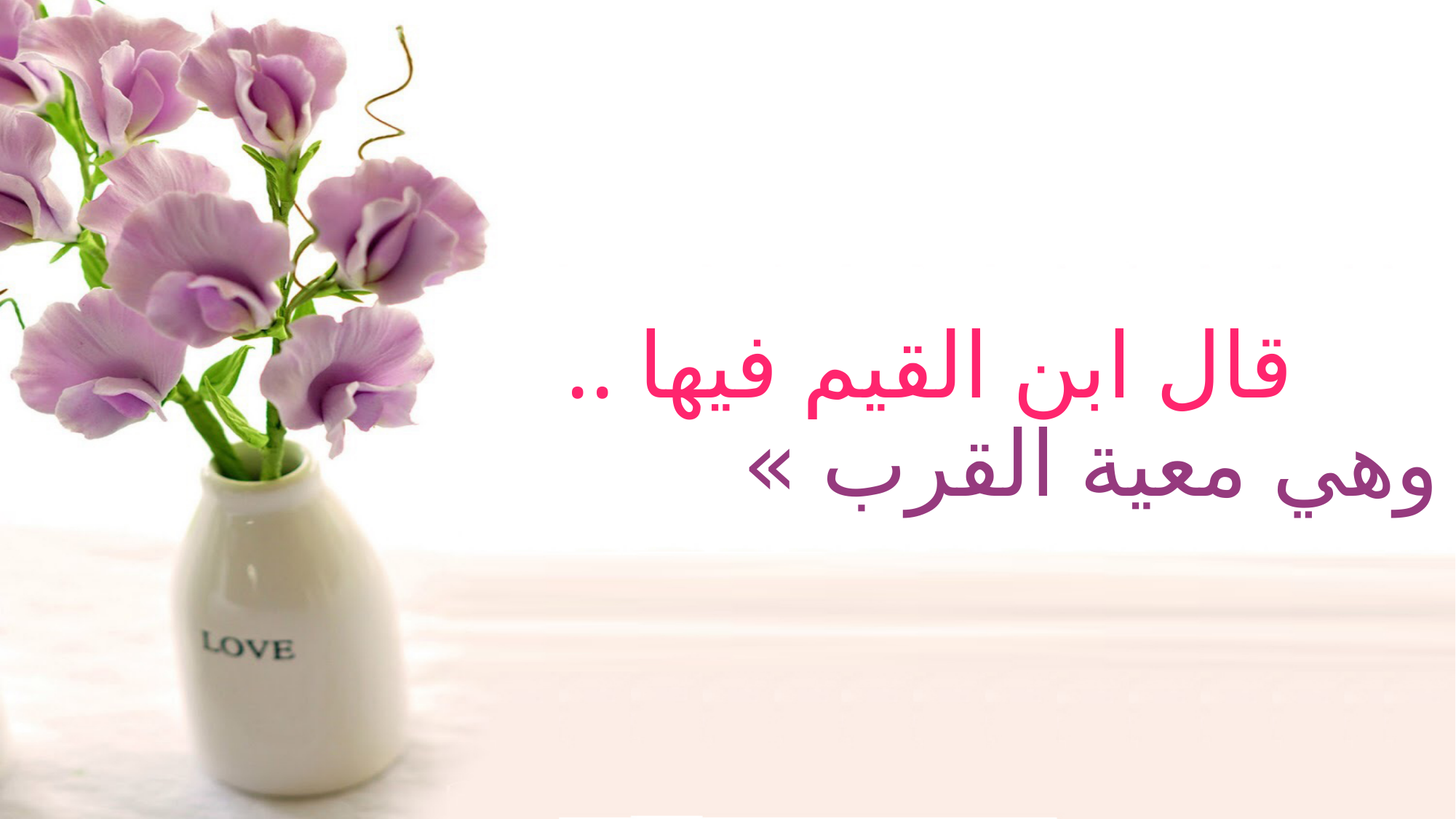

# قال ابن القيم فيها .. « وهي معية القرب »